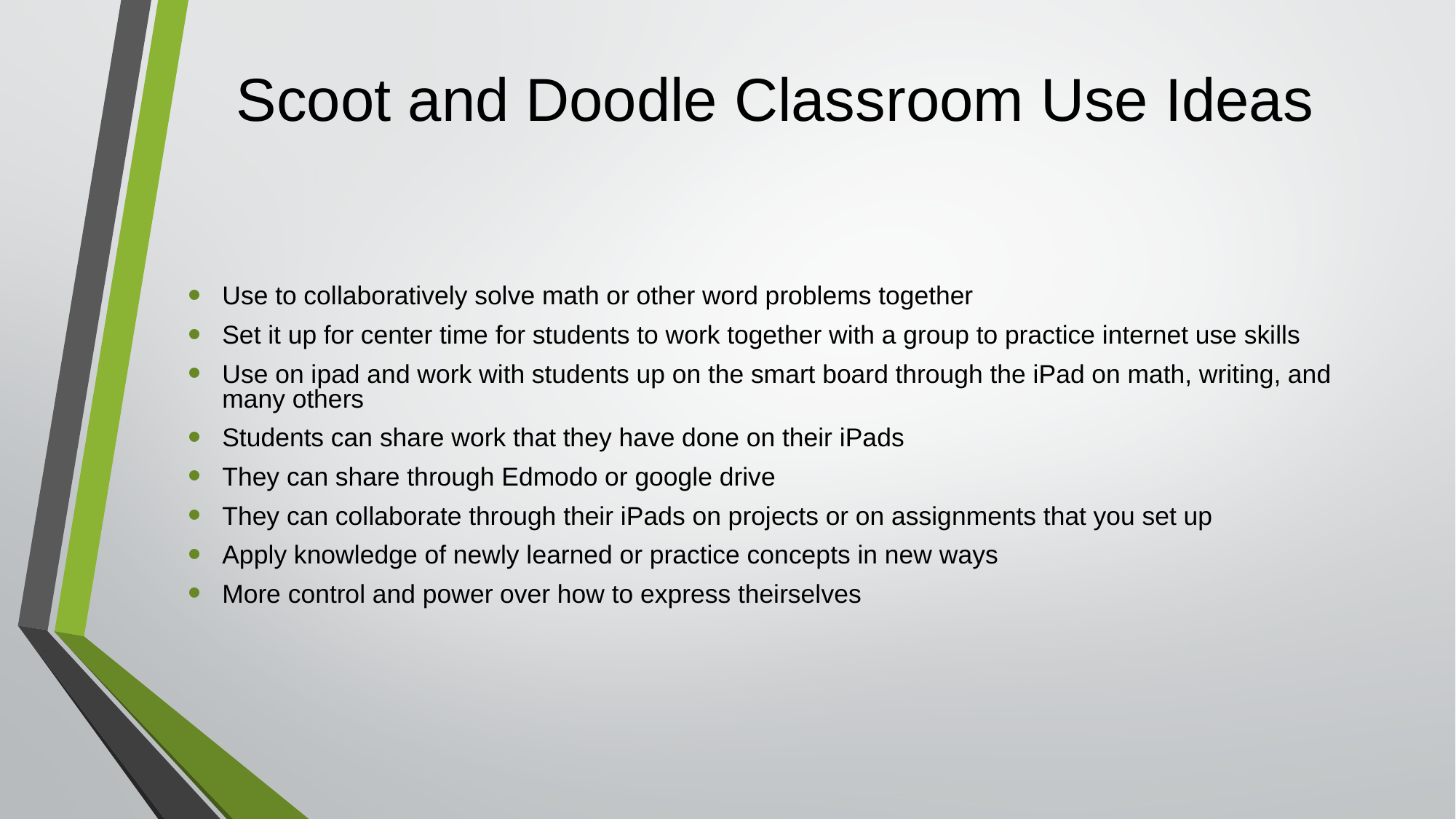

# Scoot and Doodle Classroom Use Ideas
Use to collaboratively solve math or other word problems together
Set it up for center time for students to work together with a group to practice internet use skills
Use on ipad and work with students up on the smart board through the iPad on math, writing, and many others
Students can share work that they have done on their iPads
They can share through Edmodo or google drive
They can collaborate through their iPads on projects or on assignments that you set up
Apply knowledge of newly learned or practice concepts in new ways
More control and power over how to express theirselves